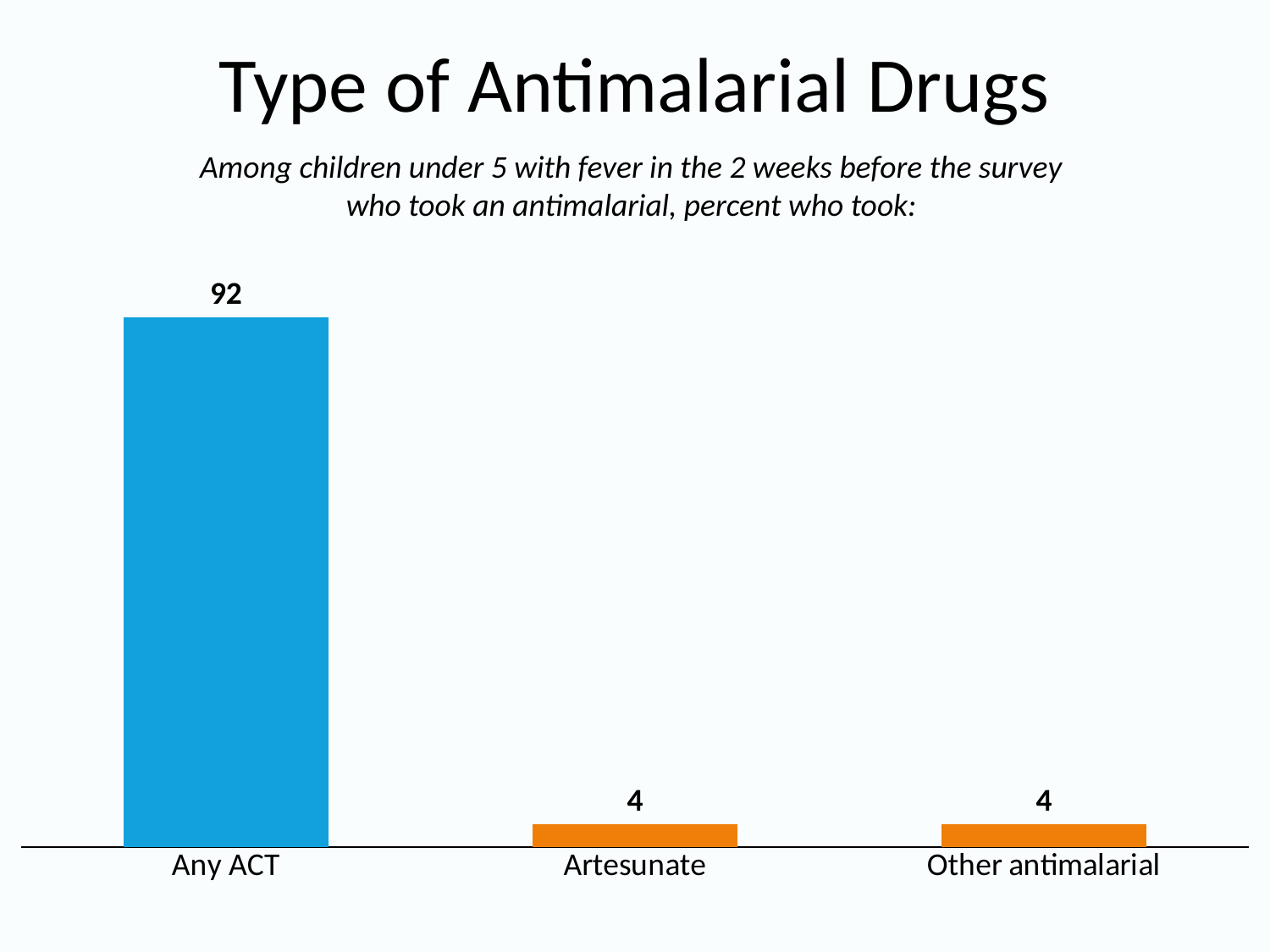

# Type of Antimalarial Drugs
Among children under 5 with fever in the 2 weeks before the survey
who took an antimalarial, percent who took:

### Chart

| Category | Series 1 |
|---|---|
| Any ACT | 92.0 |
| Artesunate | 4.0 |
| Other antimalarial | 4.0 |